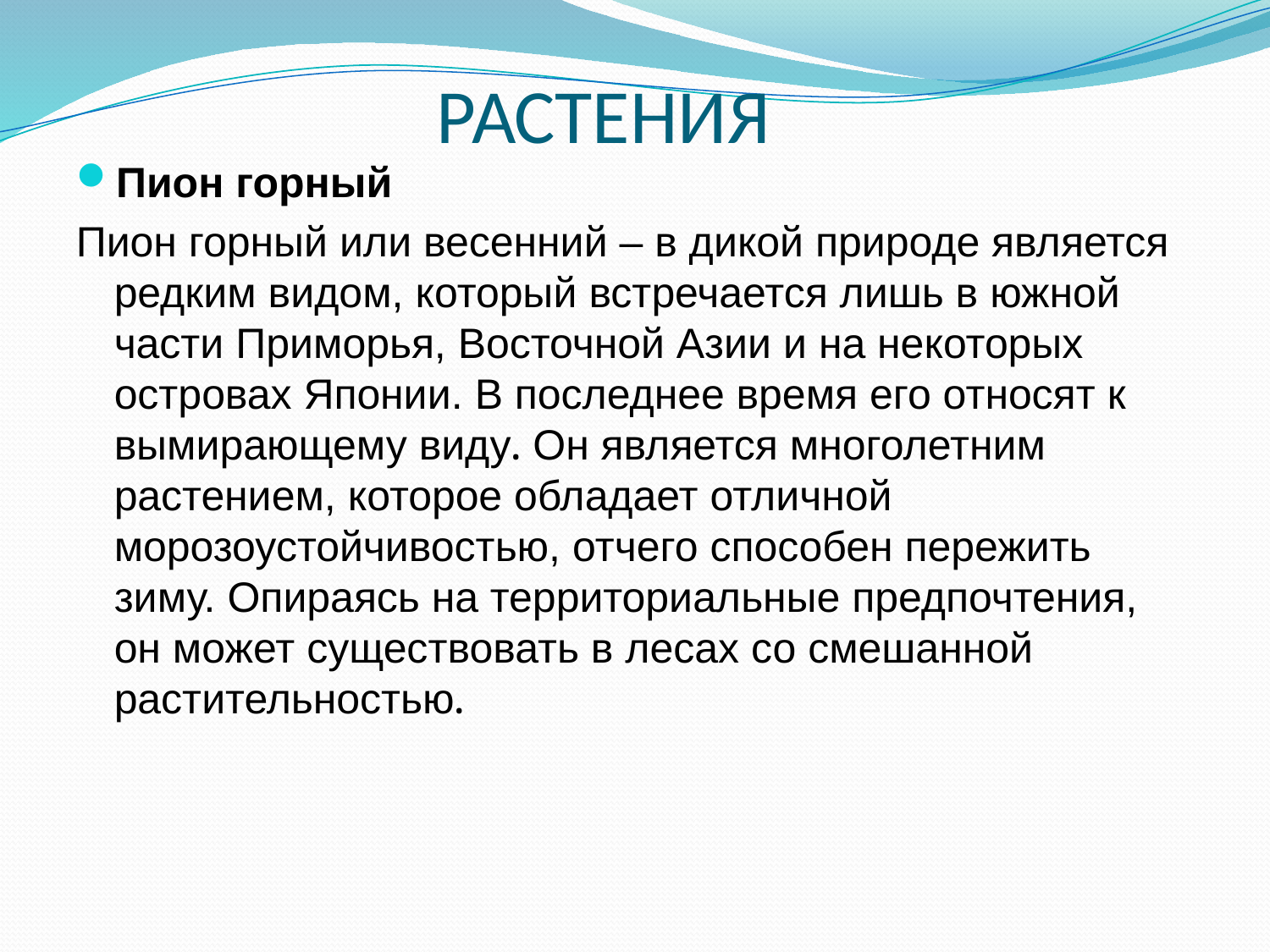

# РАСТЕНИЯ
Пион горный
Пион горный или весенний – в дикой природе является редким видом, который встречается лишь в южной части Приморья, Восточной Азии и на некоторых островах Японии. В последнее время его относят к вымирающему виду. Он является многолетним растением, которое обладает отличной морозоустойчивостью, отчего способен пережить зиму. Опираясь на территориальные предпочтения, он может существовать в лесах со смешанной растительностью.